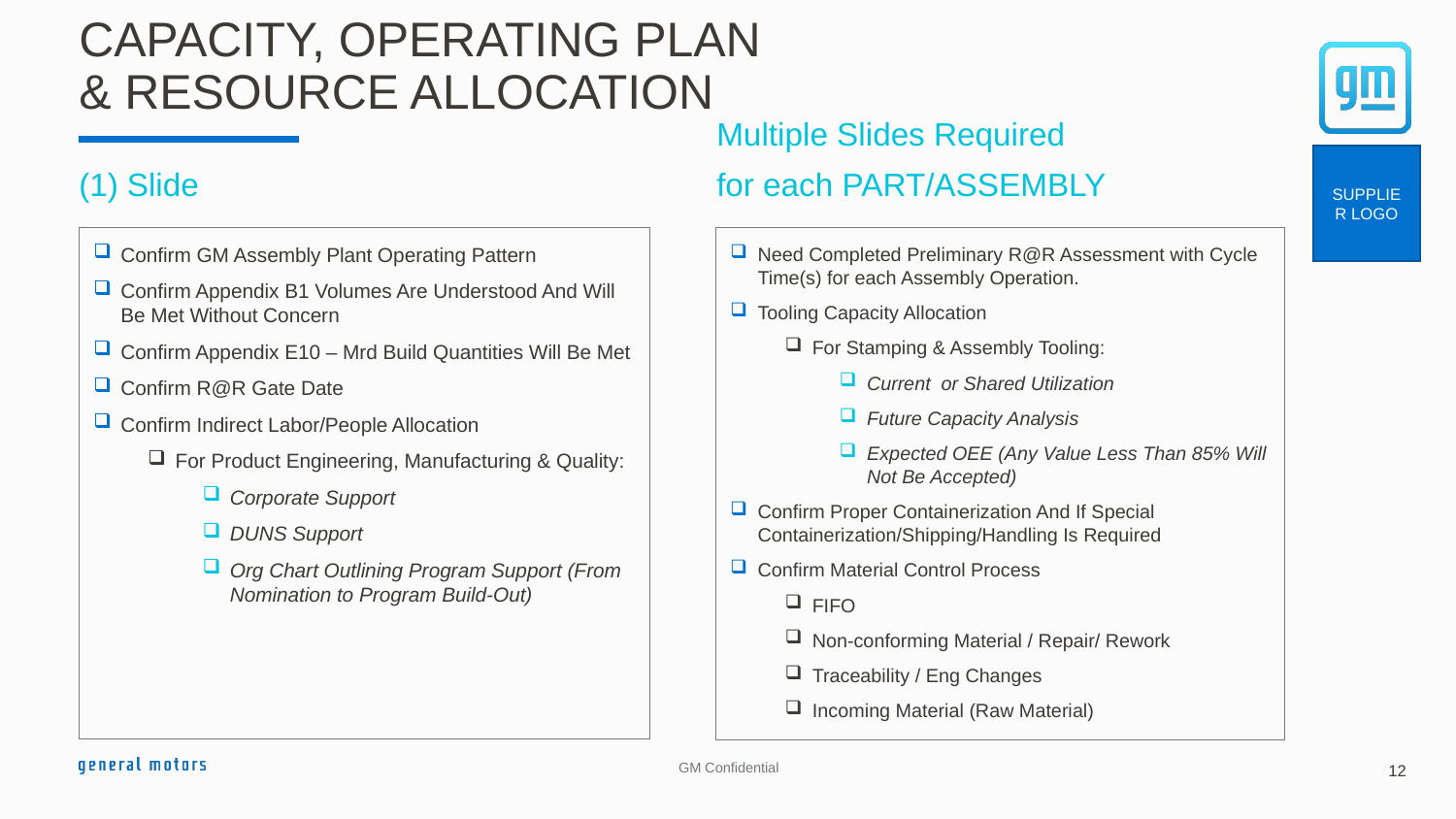

# CAPACITY, OPERATING PLAN & RESOURCE ALLOCATION
SUPPLIER LOGO
(1) Slide
Multiple Slides Required
for each PART/ASSEMBLY
Confirm GM Assembly Plant Operating Pattern
Confirm Appendix B1 Volumes Are Understood And Will Be Met Without Concern
Confirm Appendix E10 – Mrd Build Quantities Will Be Met
Confirm R@R Gate Date
Confirm Indirect Labor/People Allocation
For Product Engineering, Manufacturing & Quality:
Corporate Support
DUNS Support
Org Chart Outlining Program Support (From Nomination to Program Build-Out)

Need Completed Preliminary R@R Assessment with Cycle Time(s) for each Assembly Operation.
Tooling Capacity Allocation
For Stamping & Assembly Tooling:
Current  or Shared Utilization
Future Capacity Analysis
Expected OEE (Any Value Less Than 85% Will Not Be Accepted)
Confirm Proper Containerization And If Special Containerization/Shipping/Handling Is Required
Confirm Material Control Process
FIFO
Non-conforming Material / Repair/ Rework
Traceability / Eng Changes
Incoming Material (Raw Material)

12
GM Confidential